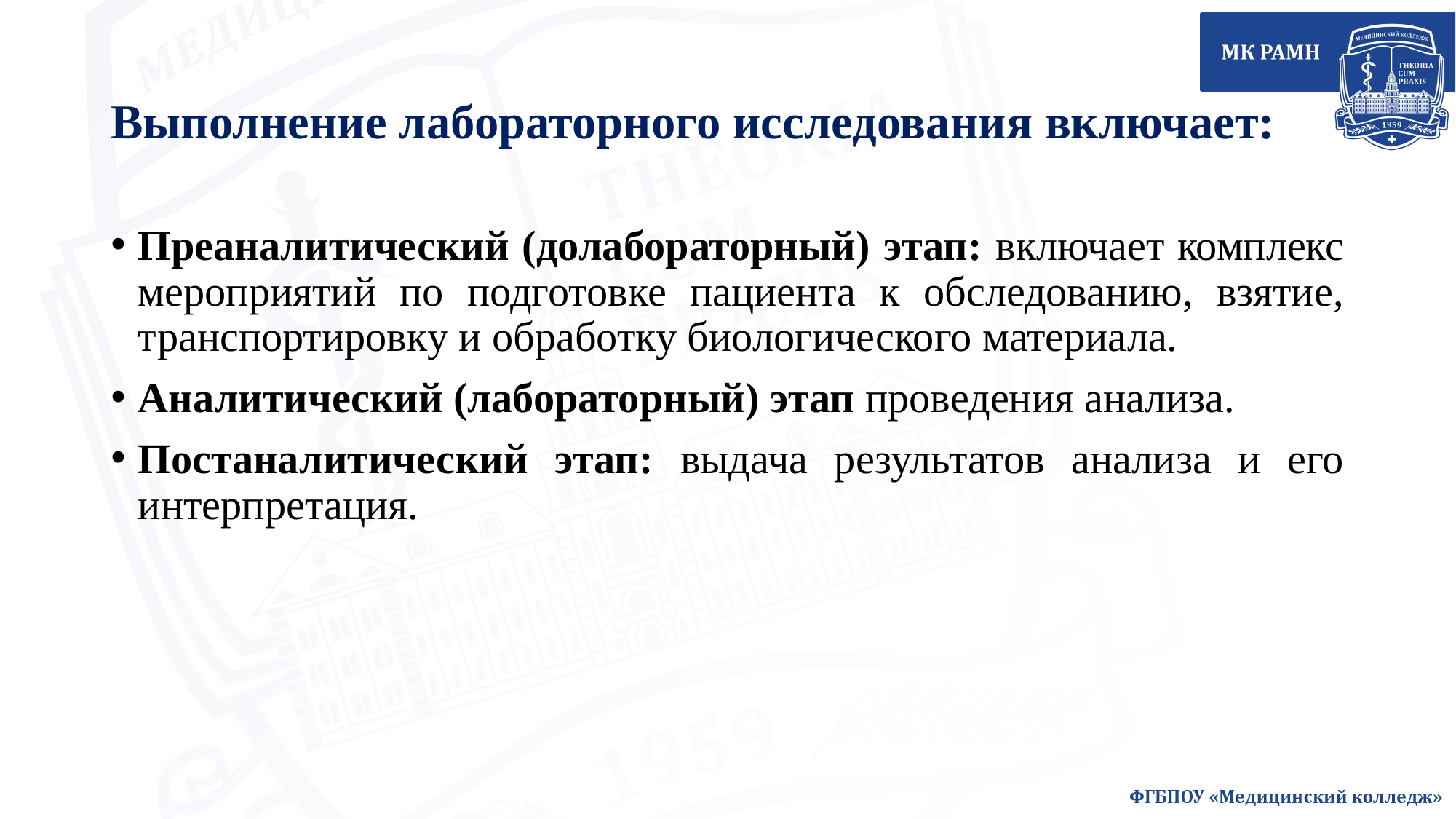

# Выполнение лабораторного исследования включает:
Преаналитический (долабораторный) этап: включает комплекс мероприятий по подготовке пациента к обследованию, взятие, транспортировку и обработку биологического материала.
Аналитический (лабораторный) этап проведения анализа.
Постаналитический этап: выдача результатов анализа и его интерпретация.